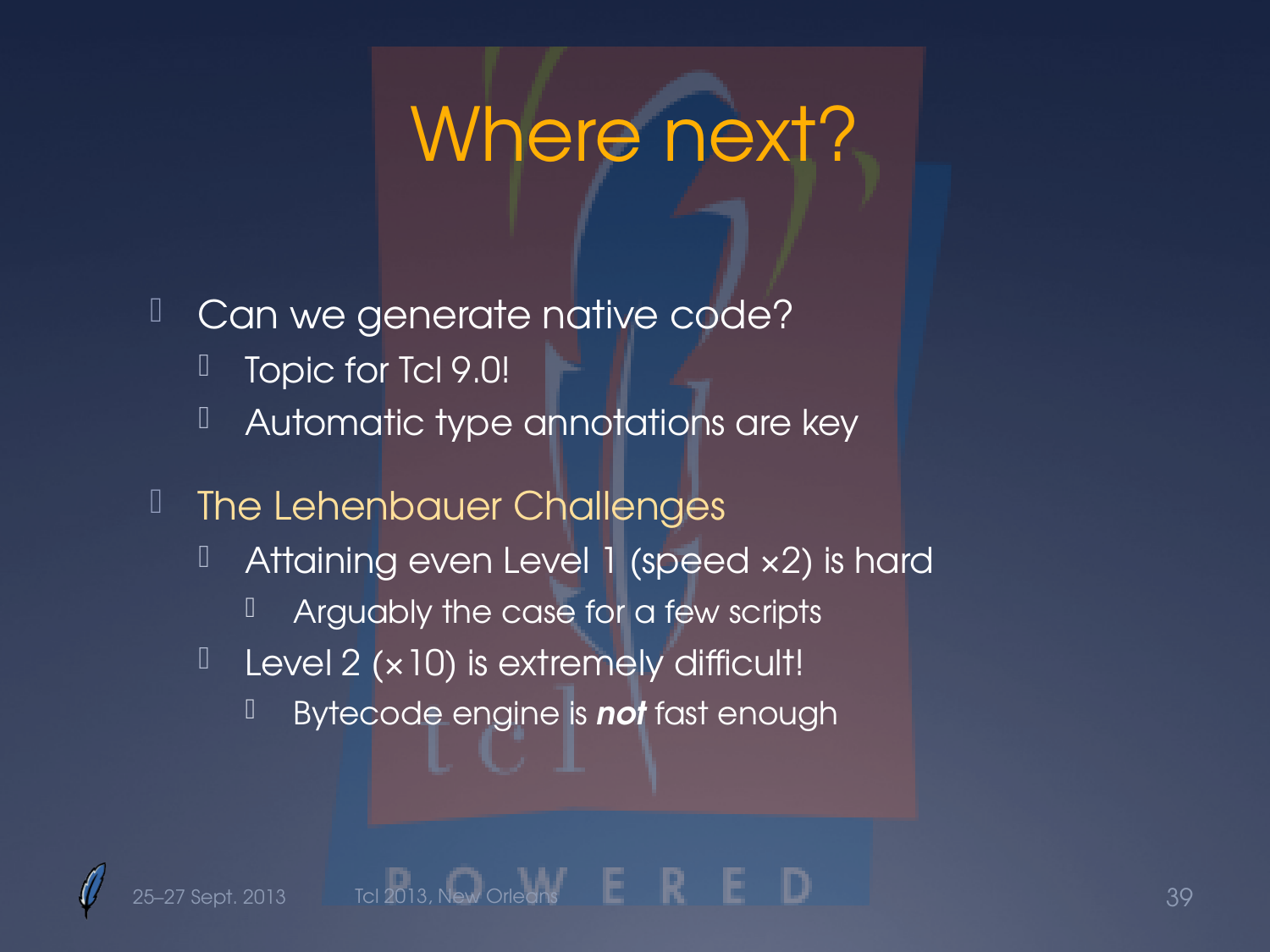

# Where next?
Can we generate native code?
Topic for Tcl 9.0!
Automatic type annotations are key
The Lehenbauer Challenges
Attaining even Level 1 (speed ×2) is hard
Arguably the case for a few scripts
Level 2 (×10) is extremely difficult!
Bytecode engine is not fast enough
25–27 Sept. 2013
Tcl 2013, New Orleans
39